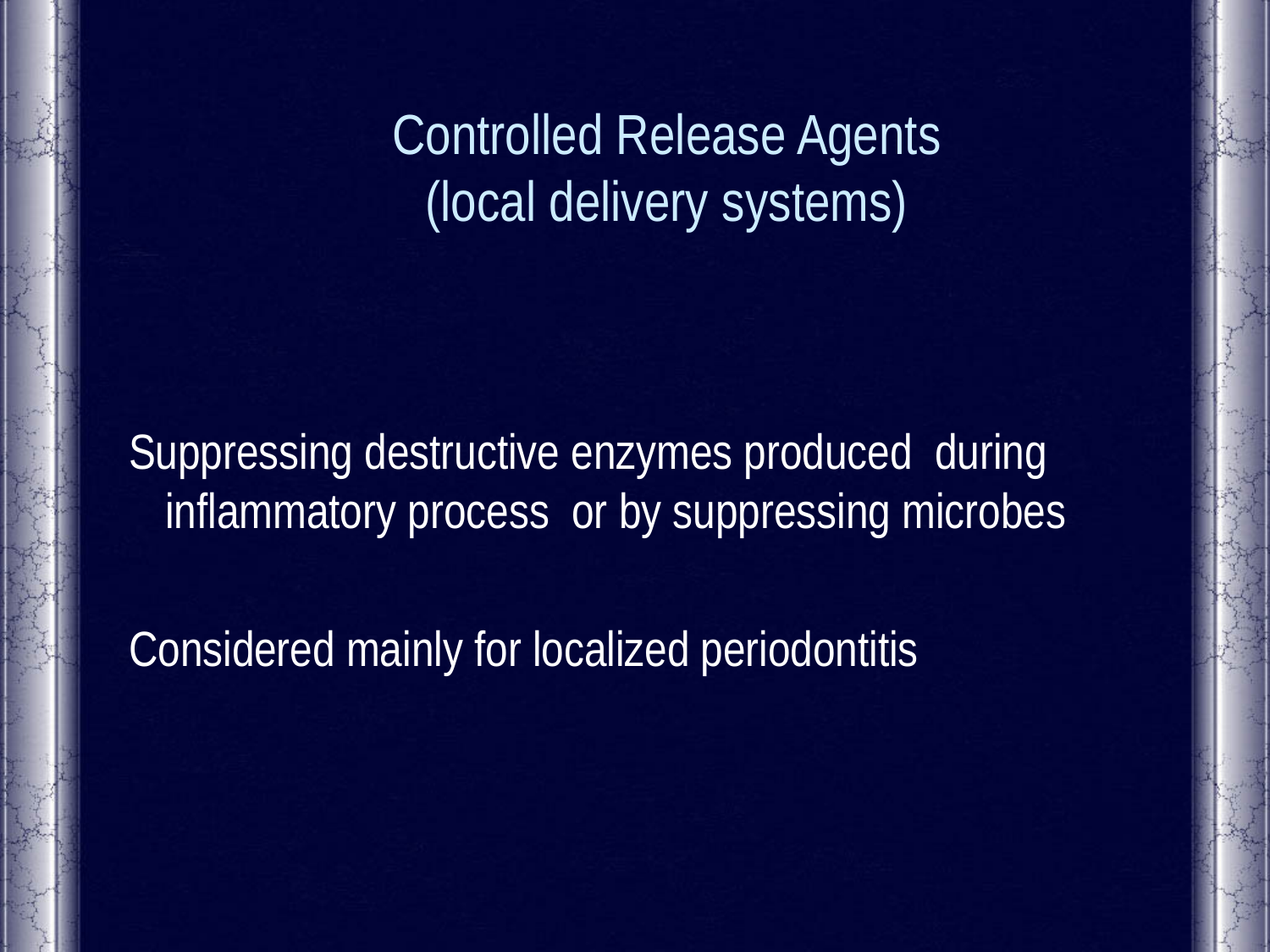

# Controlled Release Agents (local delivery systems)

 Suppressing destructive enzymes produced  during inflammatory process  or by suppressing microbes

 Considered mainly for localized periodontitis